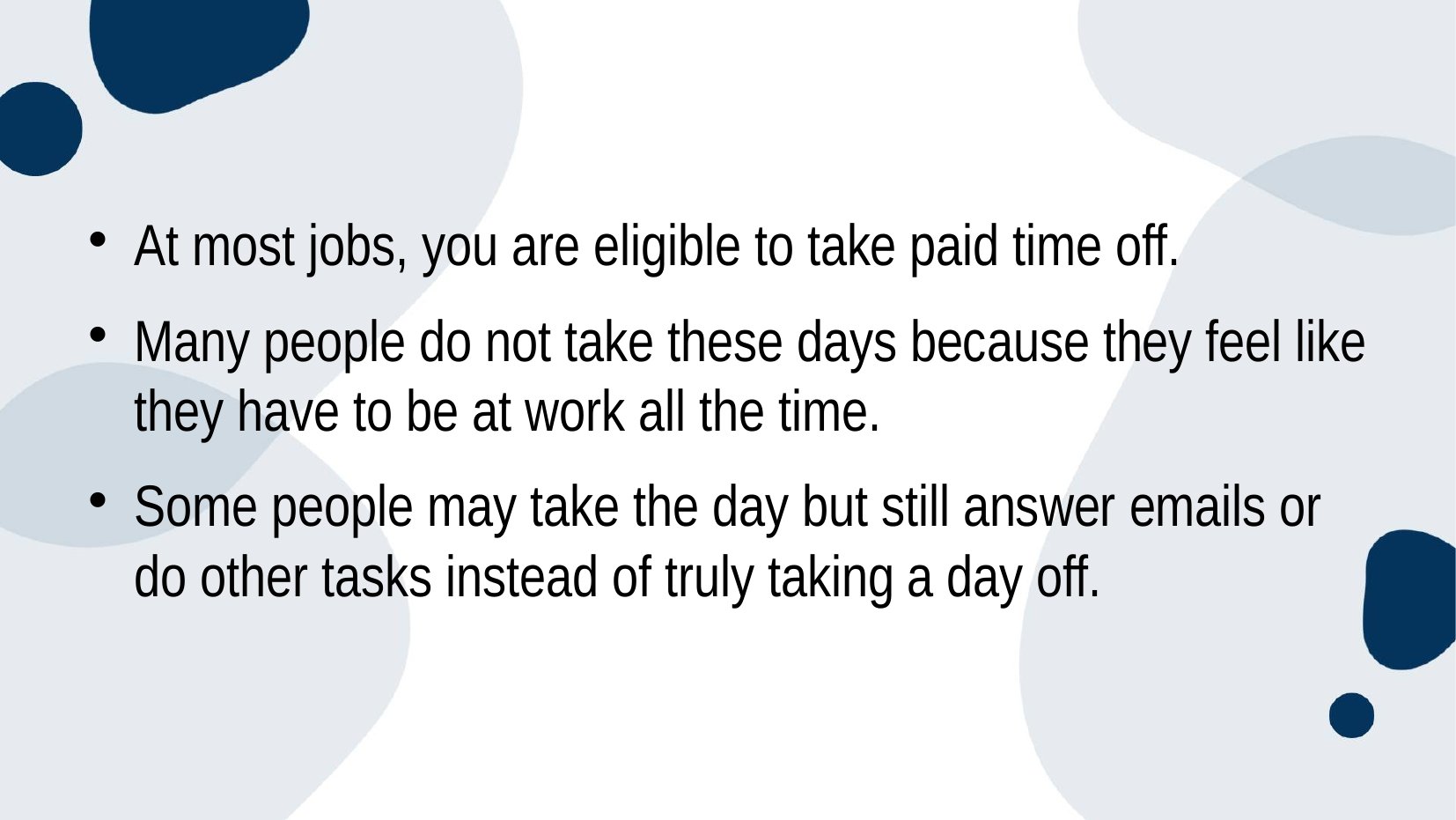

At most jobs, you are eligible to take paid time off.
Many people do not take these days because they feel like they have to be at work all the time.
Some people may take the day but still answer emails or do other tasks instead of truly taking a day off.